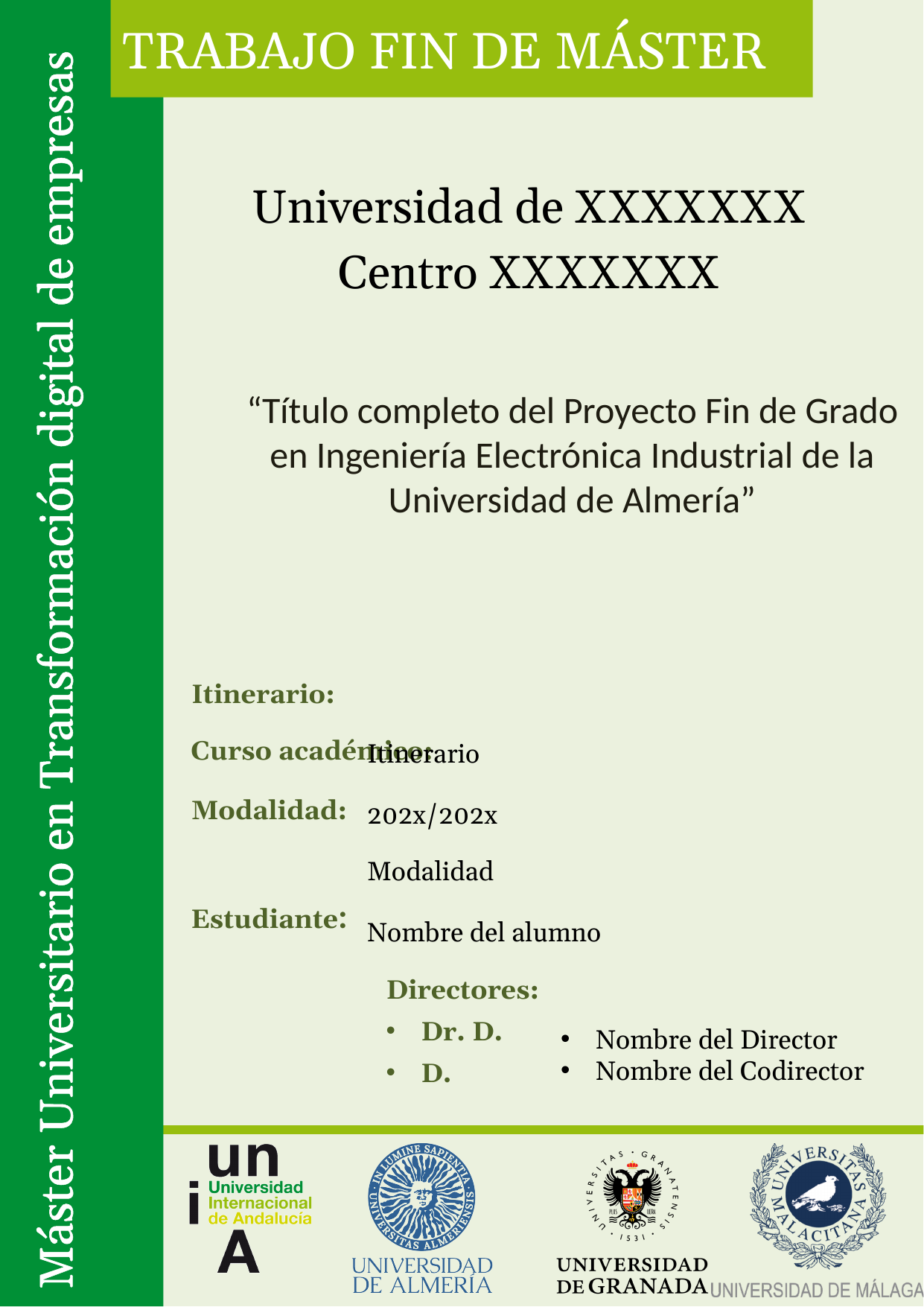

Universidad de XXXXXXX
Centro XXXXXXX
# “Título completo del Proyecto Fin de Grado en Ingeniería Electrónica Industrial de la Universidad de Almería”
Itinerario
202x/202x
Modalidad
Nombre del alumno
Nombre del Director
Nombre del Codirector